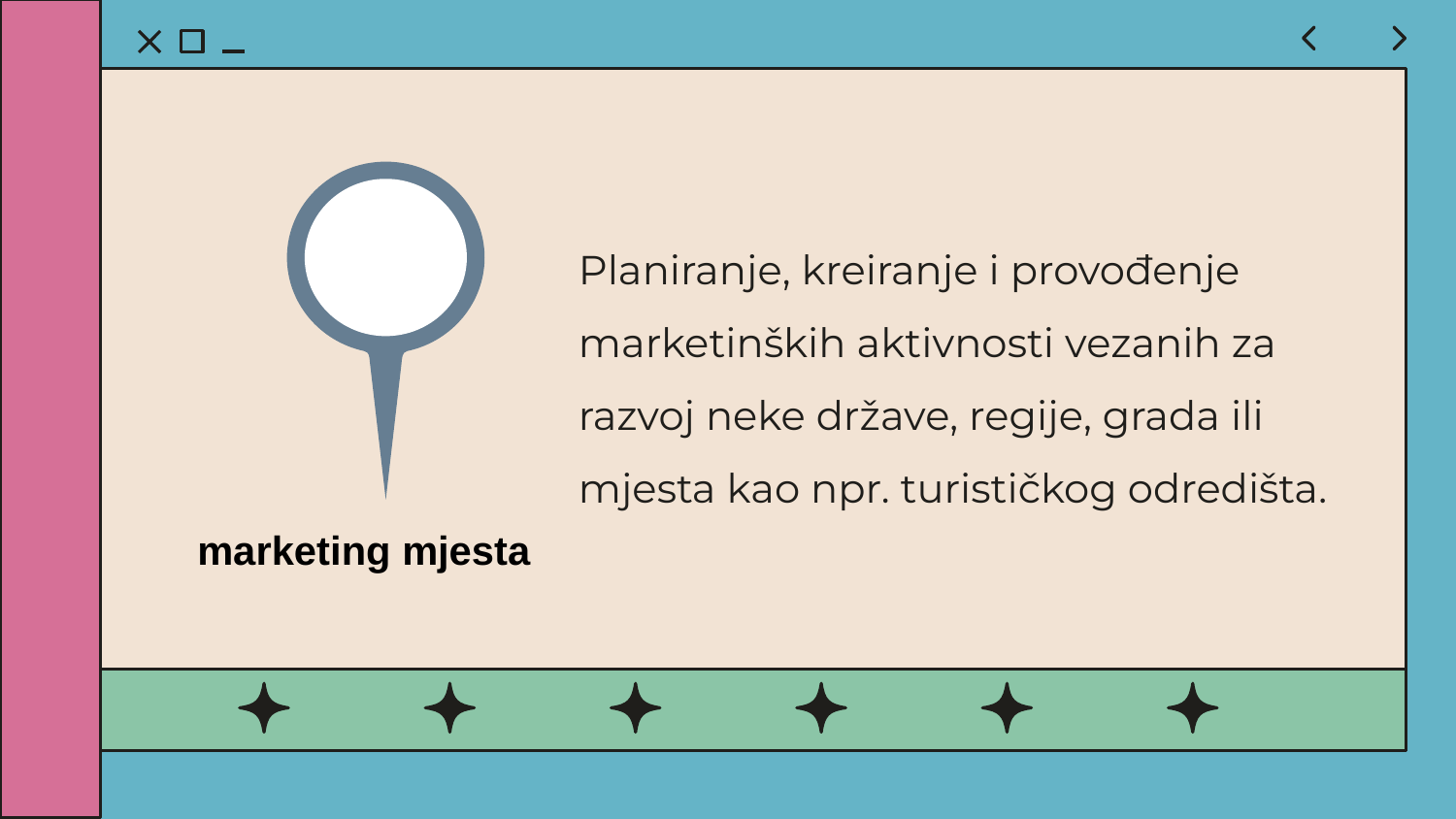

Planiranje, kreiranje i provođenje marketinških aktivnosti vezanih za razvoj neke države, regije, grada ili mjesta kao npr. turističkog odredišta.

marketing mjesta